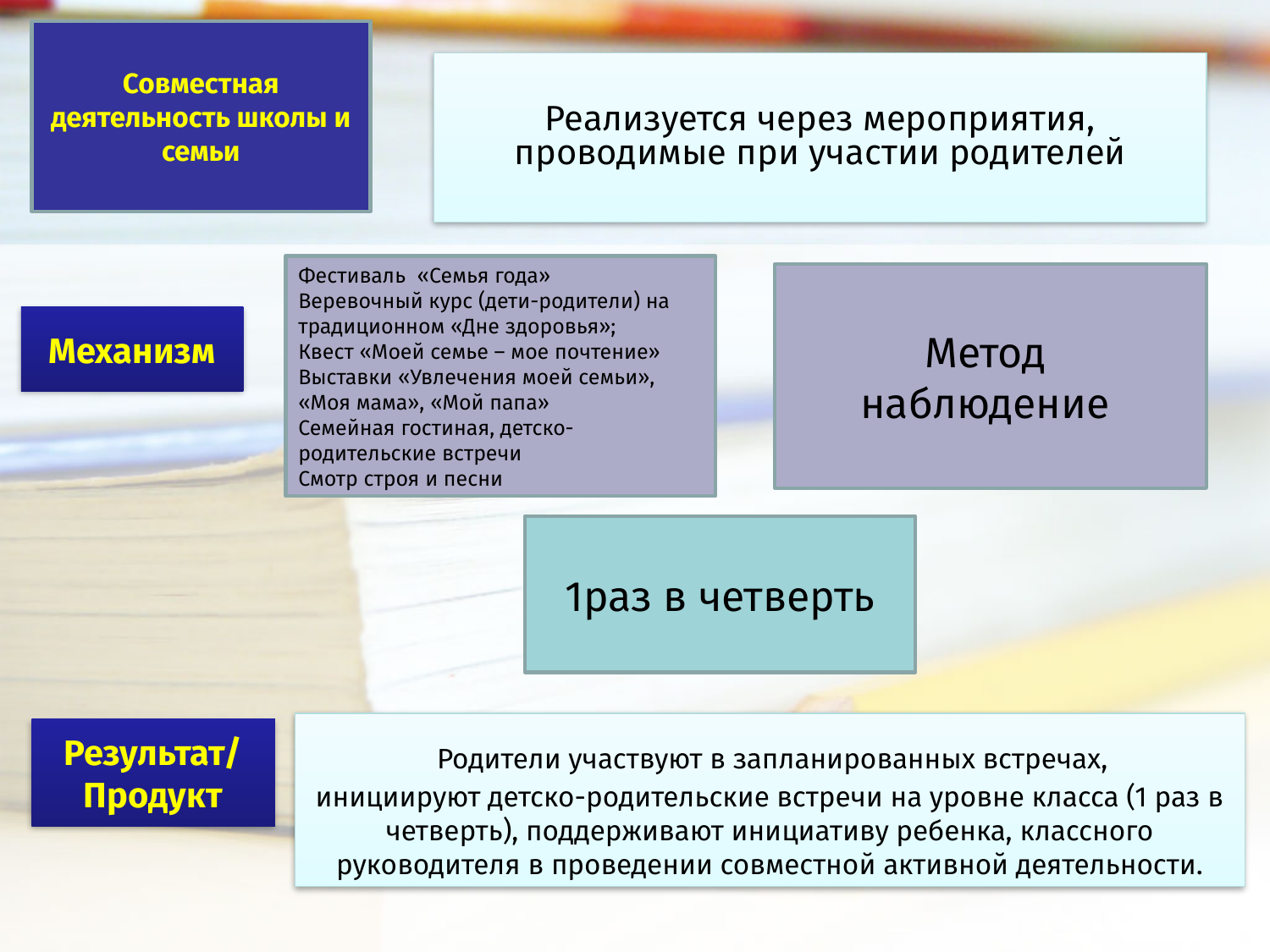

Совместная деятельность школы и семьи
Реализуется через мероприятия, проводимые при участии родителей
Фестиваль  «Семья года»
Веревочный курс (дети-родители) на традиционном «Дне здоровья»;
Квест «Моей семье – мое почтение»
Выставки «Увлечения моей семьи», «Моя мама», «Мой папа»
Семейная гостиная, детско-родительские встречи
Смотр строя и песни
Метод
наблюдение
Механизм
1раз в четверть
 Родители участвуют в запланированных встречах,
инициируют детско-родительские встречи на уровне класса (1 раз в четверть), поддерживают инициативу ребенка, классного руководителя в проведении совместной активной деятельности.
Результат/
Продукт